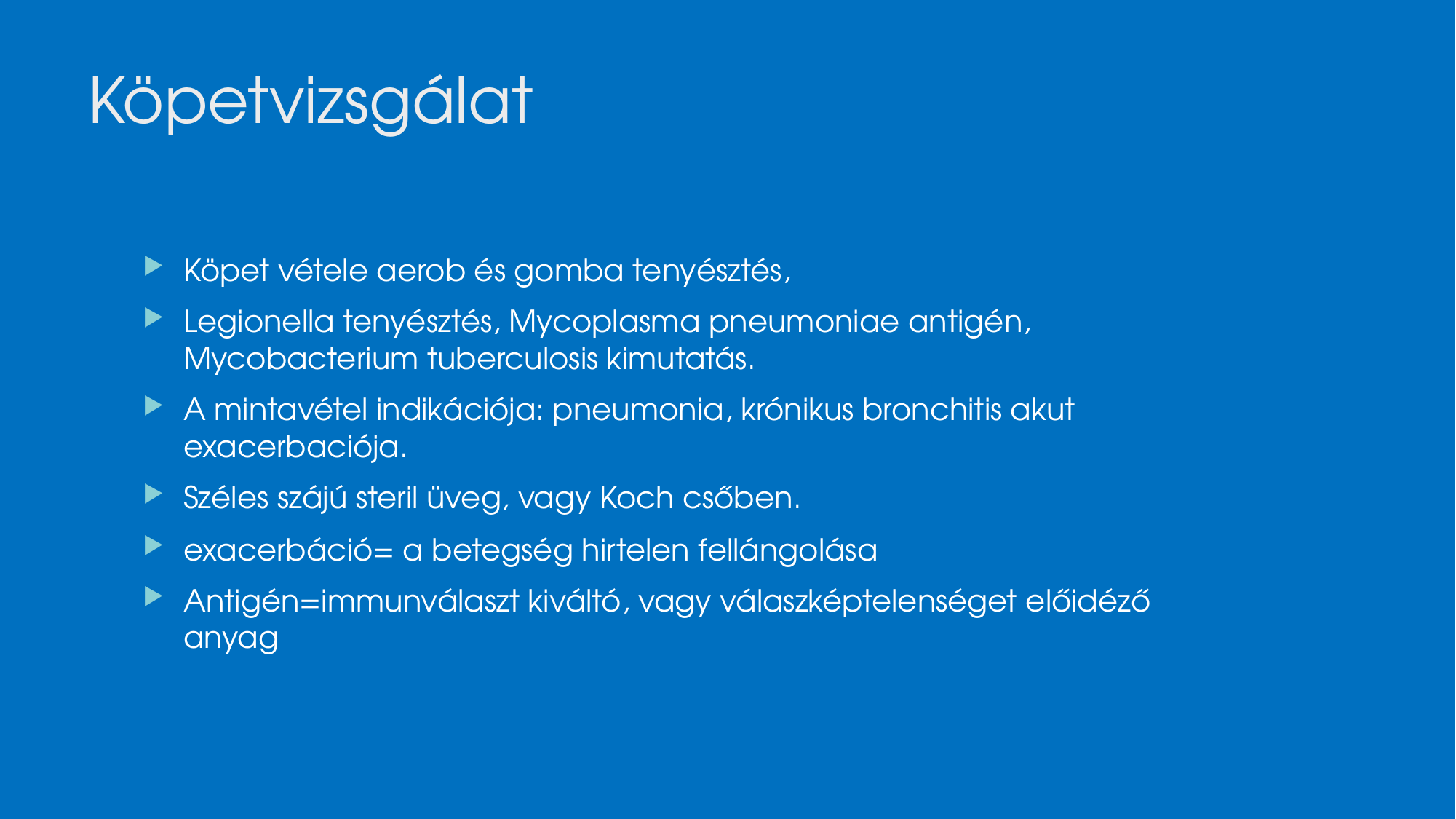

# Köpetvizsgálat
Köpet vétele aerob és gomba tenyésztés,
Legionella tenyésztés, Mycoplasma pneumoniae antigén, Mycobacterium tuberculosis kimutatás.
A mintavétel indikációja: pneumonia, krónikus bronchitis akut exacerbaciója.
Széles szájú steril üveg, vagy Koch csőben.
exacerbáció= a betegség hirtelen fellángolása
Antigén=immunválaszt kiváltó, vagy válaszképtelenséget előidéző anyag